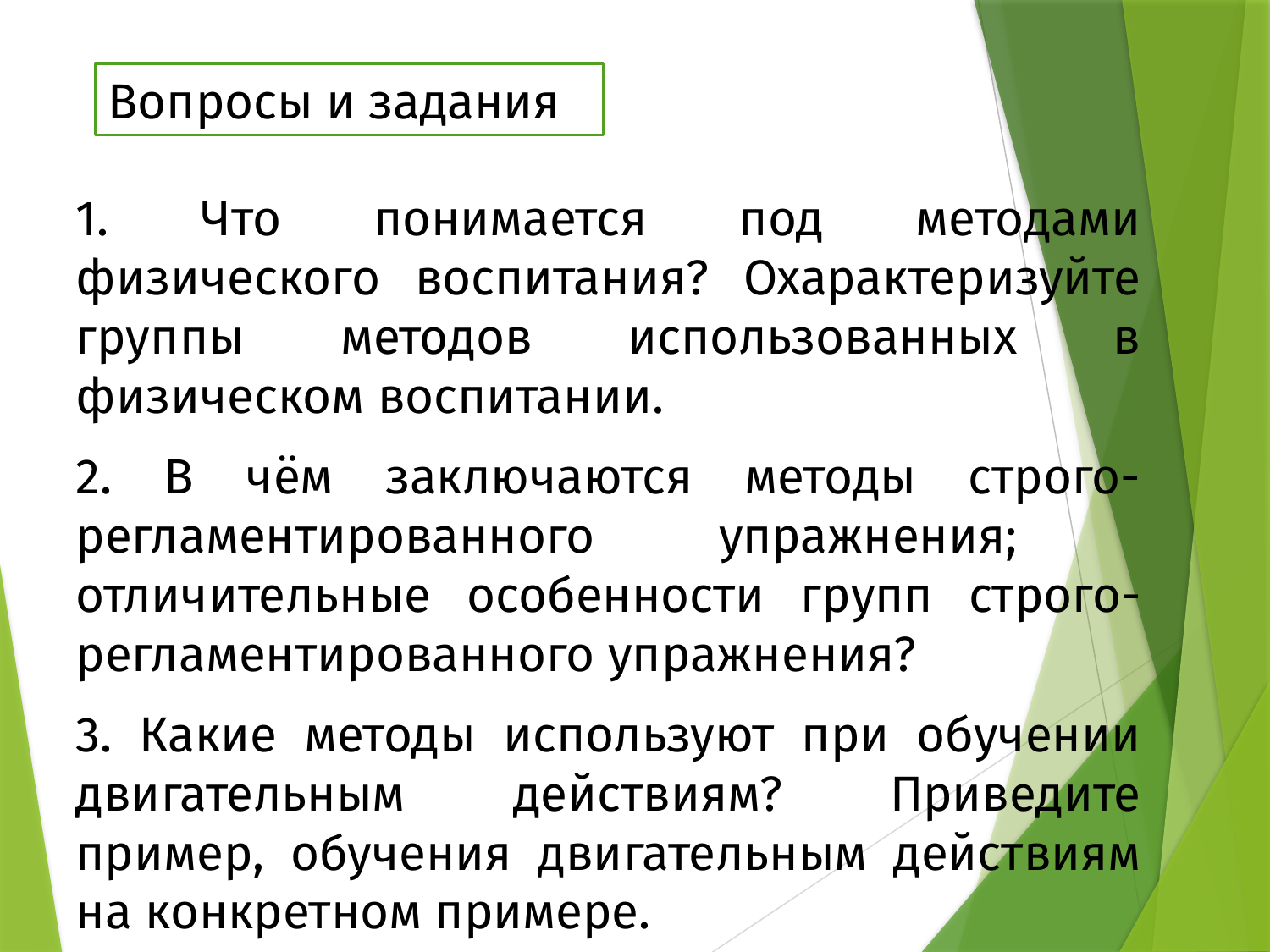

Вопросы и задания
 Что понимается под методами физического воспитания? Охарактеризуйте группы методов использованных в физическом воспитании.
 В чём заключаются методы строго-регламентированного упражнения;  отличительные особенности групп строго-регламентированного упражнения?
 Какие методы используют при обучении двигательным действиям? Приведите пример, обучения двигательным действиям на конкретном примере.